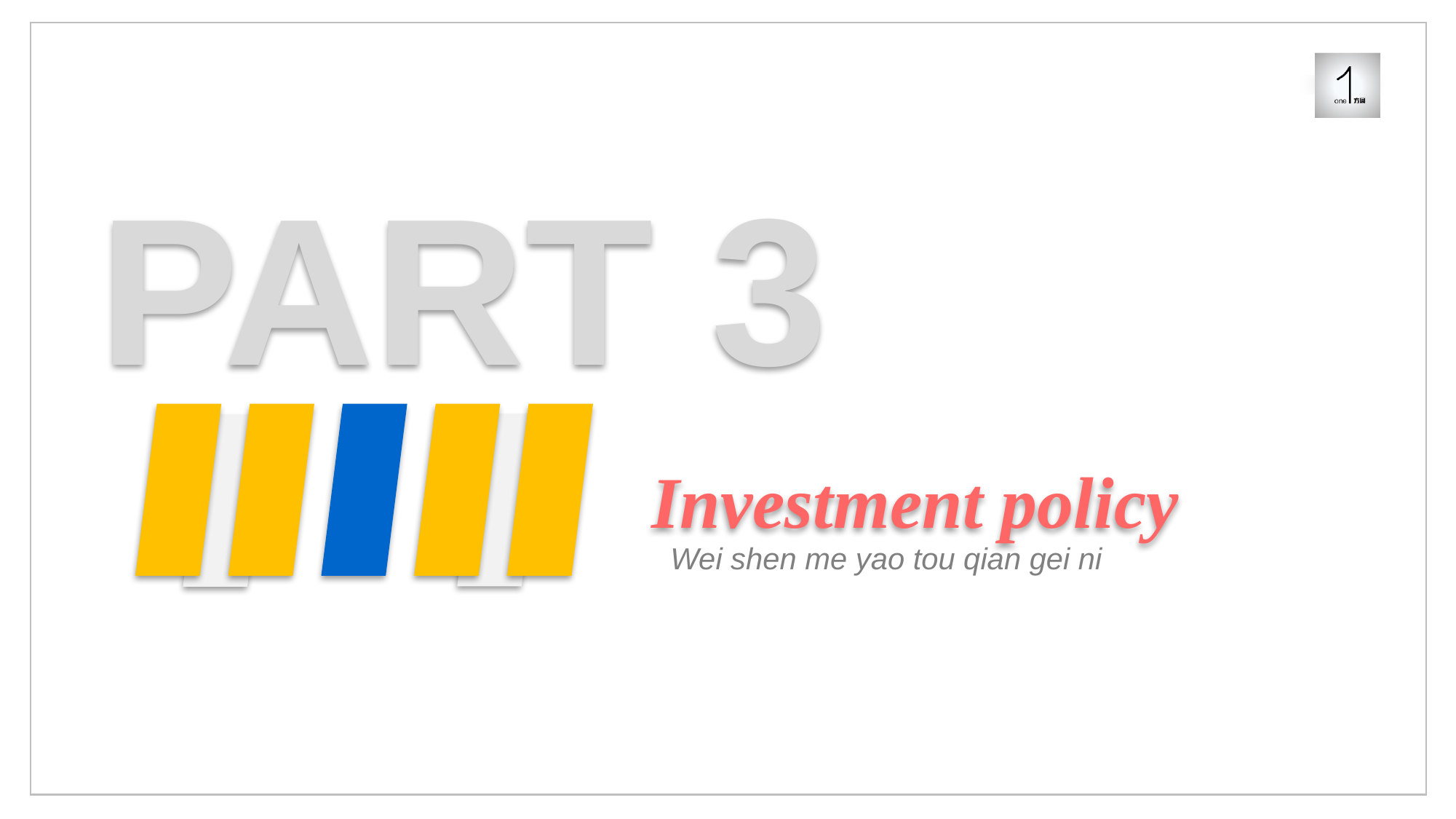

PART 3

Investment policy
Wei shen me yao tou qian gei ni